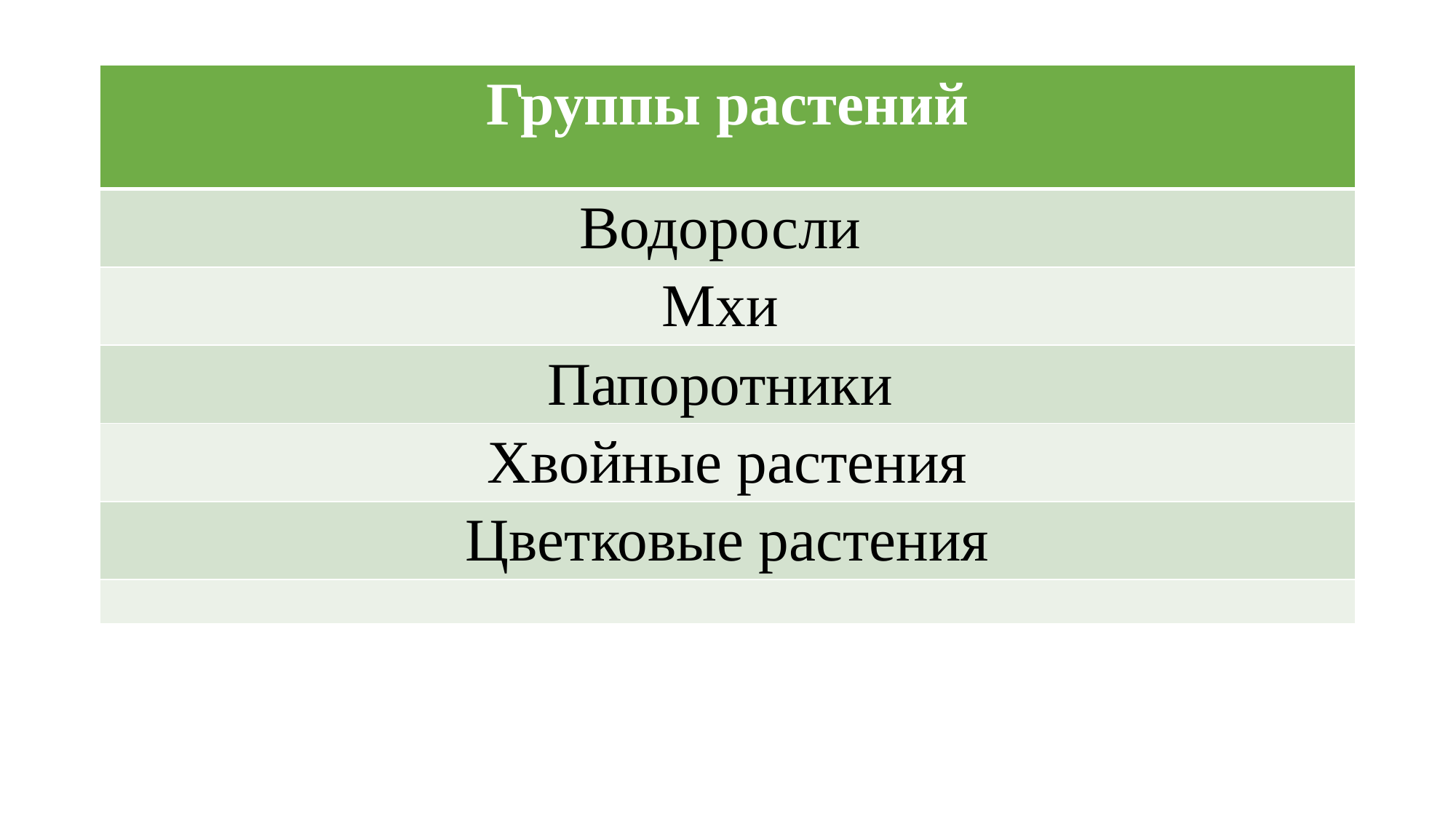

| Группы растений |
| --- |
| Водоросли |
| Мхи |
| Папоротники |
| Хвойные растения |
| Цветковые растения |
|  |